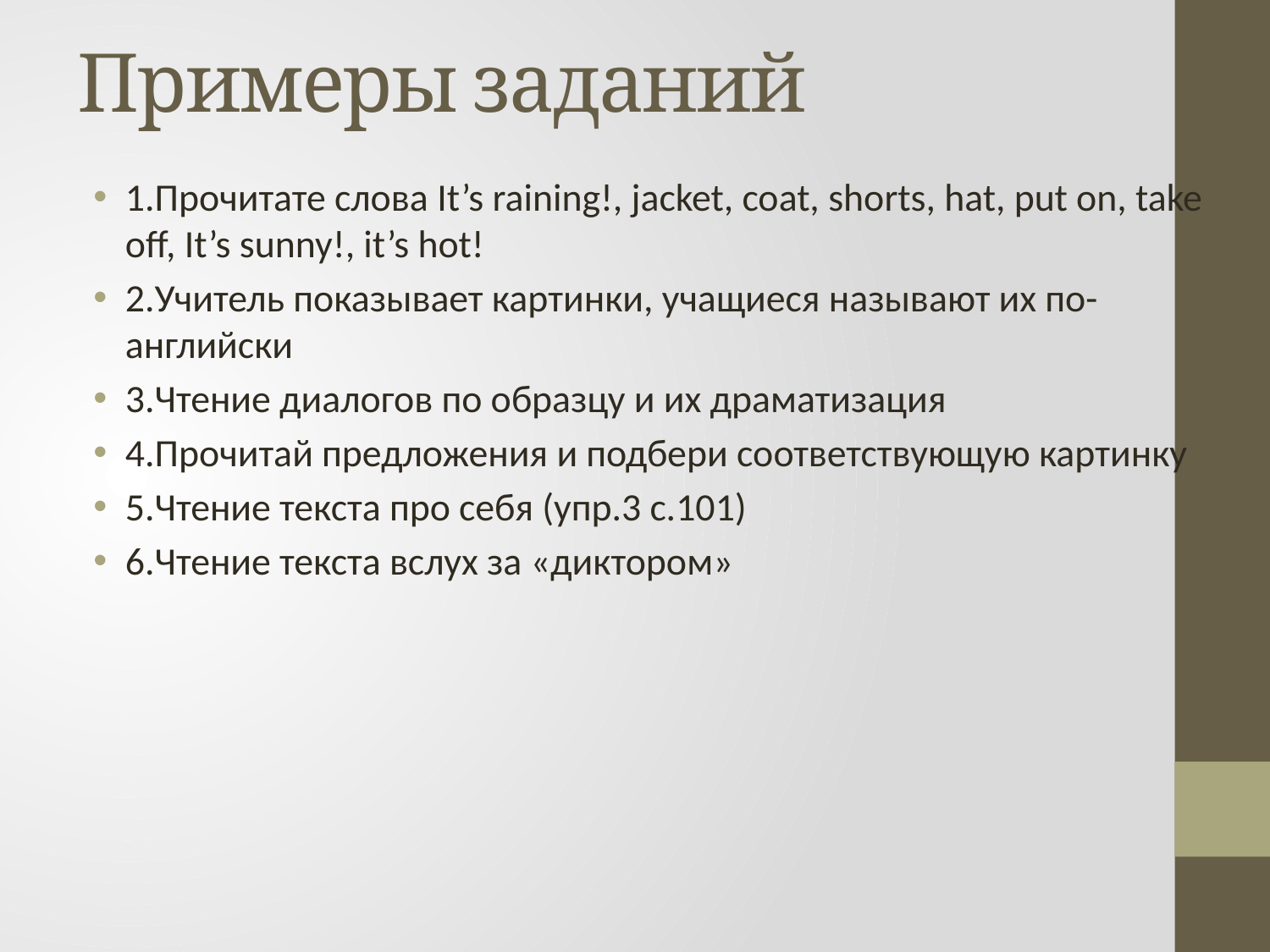

# Примеры заданий
1.Прочитате слова It’s raining!, jacket, coat, shorts, hat, put on, take off, It’s sunny!, it’s hot!
2.Учитель показывает картинки, учащиеся называют их по-английски
3.Чтение диалогов по образцу и их драматизация
4.Прочитай предложения и подбери соответствующую картинку
5.Чтение текста про себя (упр.3 с.101)
6.Чтение текста вслух за «диктором»